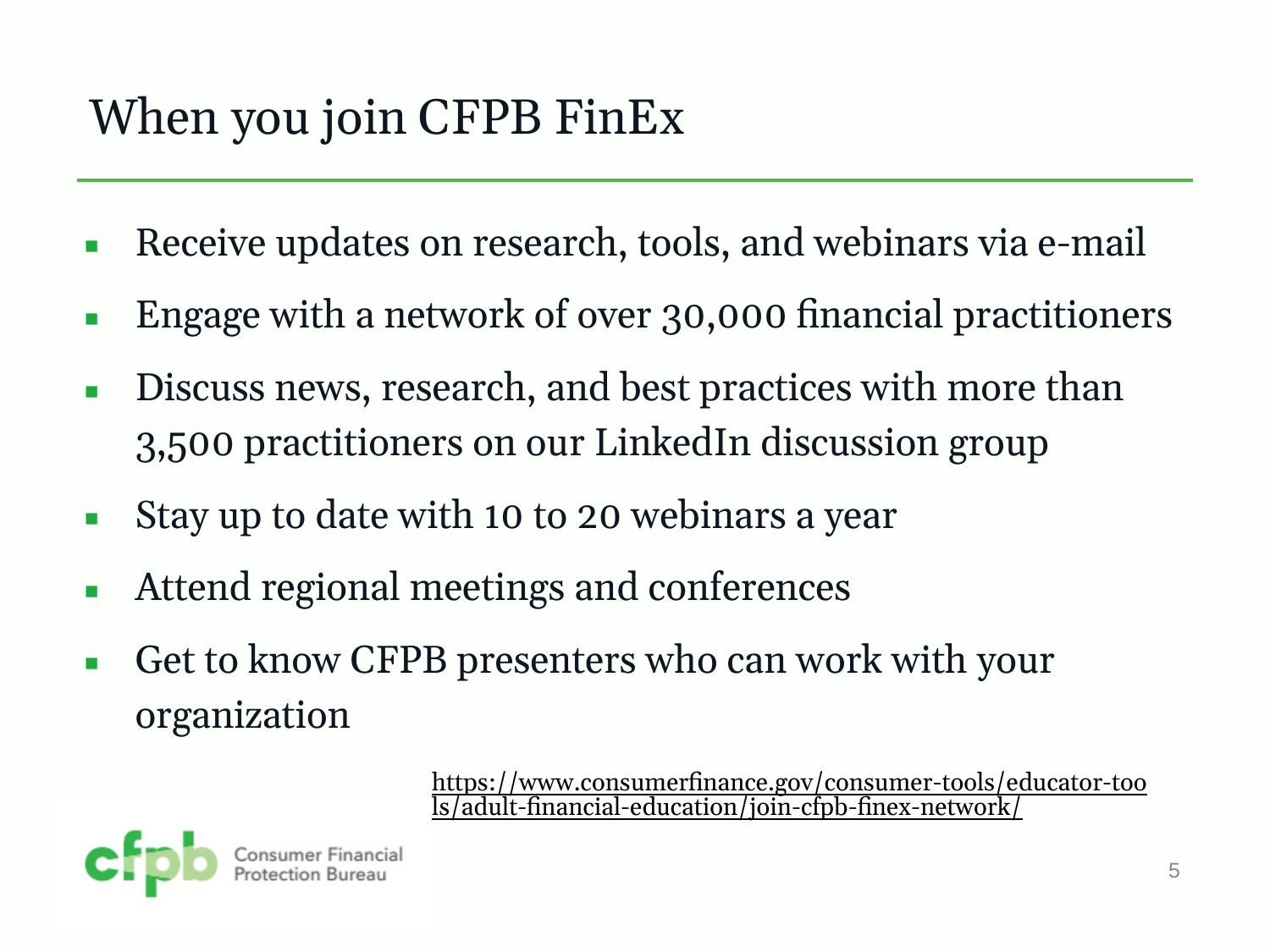

# When you join CFPB FinEx
Receive updates on research, tools, and webinars via e-mail
Engage with a network of over 30,000 financial practitioners
Discuss news, research, and best practices with more than 3,500 practitioners on our LinkedIn discussion group
Stay up to date with 10 to 20 webinars a year
Attend regional meetings and conferences
Get to know CFPB presenters who can work with your organization
https://www.consumerfinance.gov/consumer-tools/educator-tools/adult-financial-education/join-cfpb-finex-network/
5